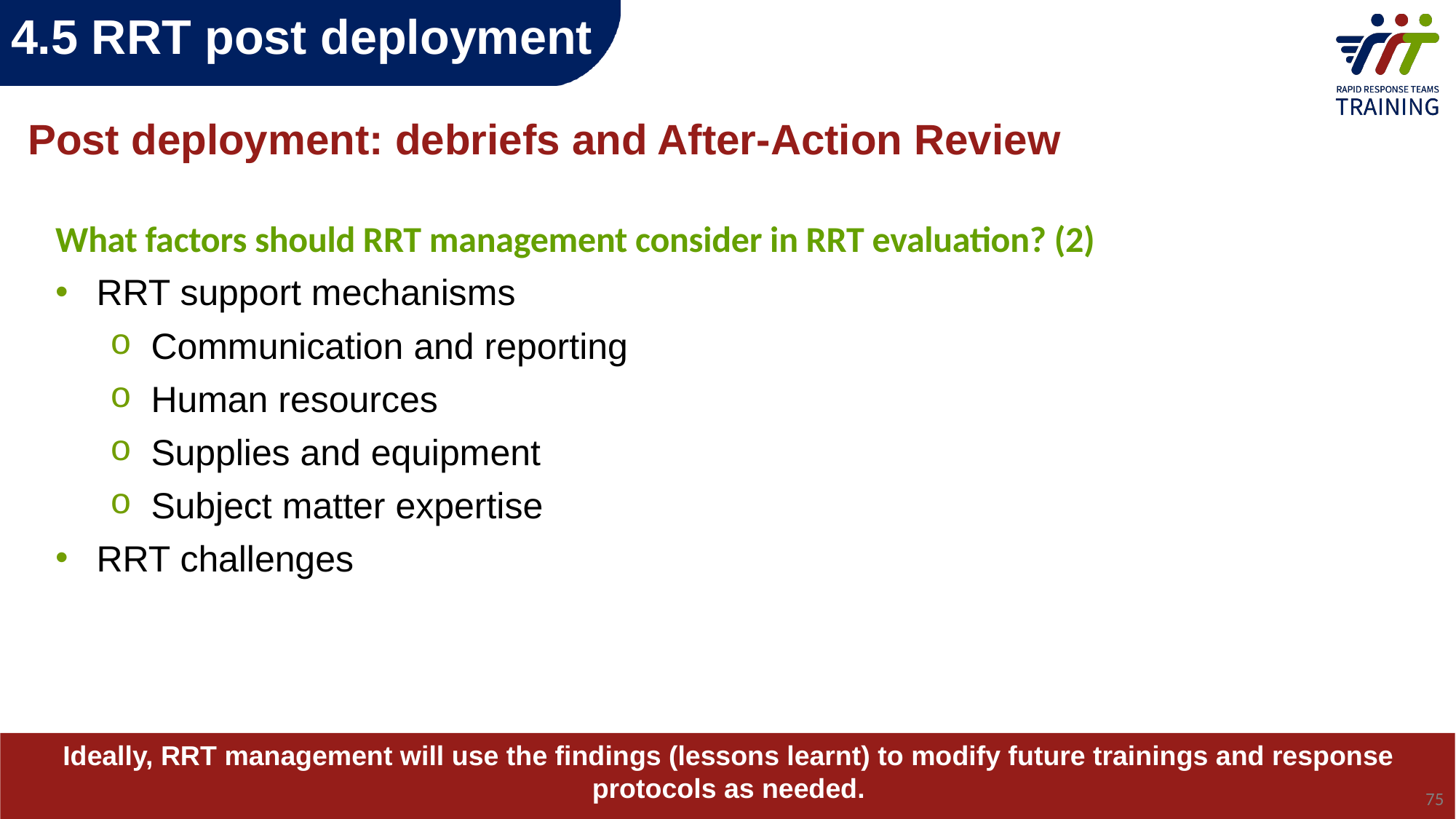

4.5 RRT post deployment
# Post deployment: debriefs and After-Action Review
What factors should RRT management consider in RRT evaluation? (2)
RRT support mechanisms
Communication and reporting
Human resources
Supplies and equipment
Subject matter expertise
RRT challenges
Ideally, RRT management will use the findings (lessons learnt) to modify future trainings and response protocols as needed.

75